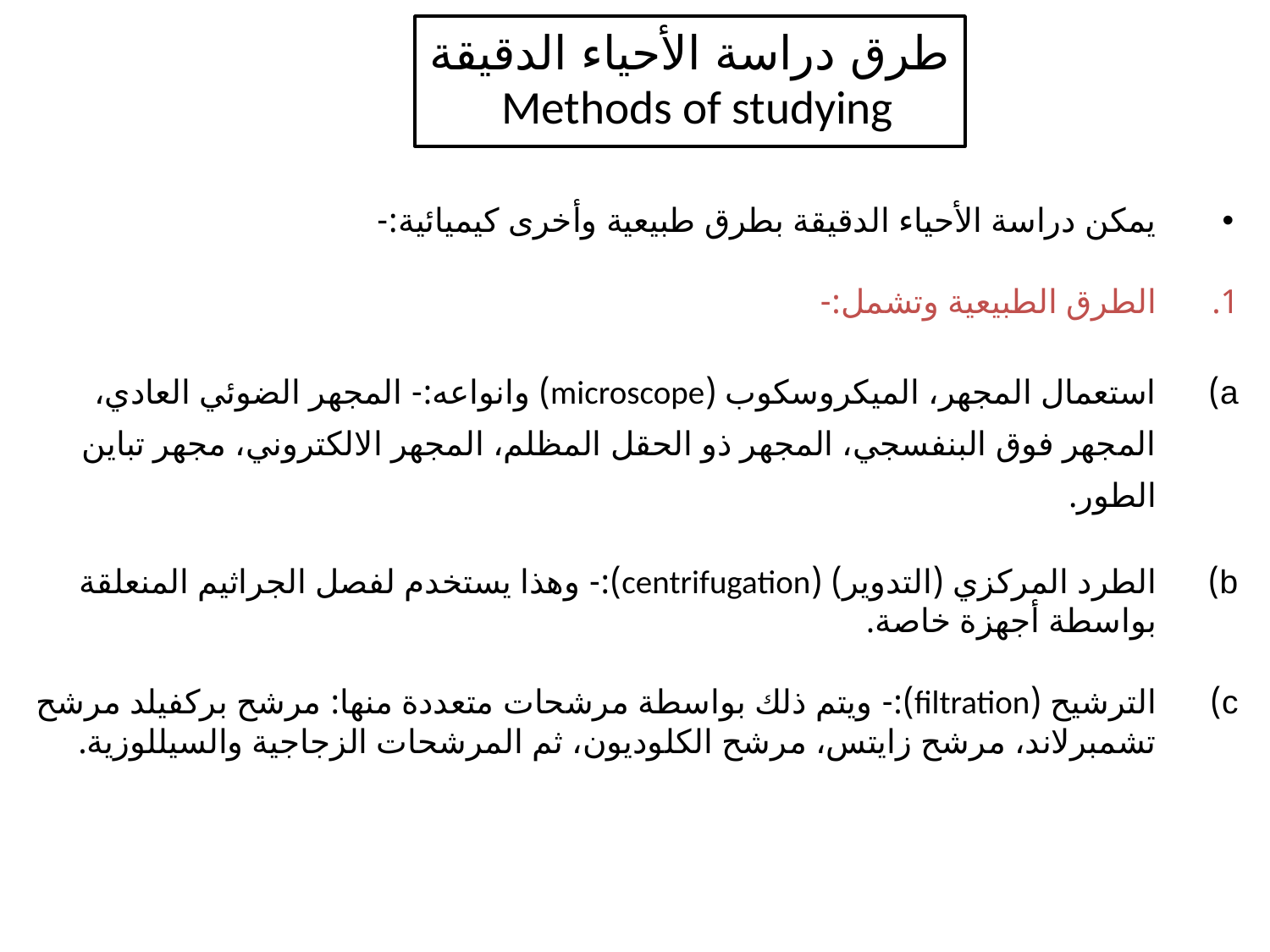

# طرق دراسة الأحياء الدقيقة Methods of studying
يمكن دراسة الأحياء الدقيقة بطرق طبيعية وأخرى كيميائية:-

الطرق الطبيعية وتشمل:-

استعمال المجهر، الميكروسكوب (microscope) وانواعه:- المجهر الضوئي العادي، المجهر فوق البنفسجي، المجهر ذو الحقل المظلم، المجهر الالكتروني، مجهر تباين الطور.

الطرد المركزي (التدوير) (centrifugation):- وهذا يستخدم لفصل الجراثيم المنعلقة بواسطة أجهزة خاصة.

الترشيح (filtration):- ويتم ذلك بواسطة مرشحات متعددة منها: مرشح بركفيلد مرشح تشمبرلاند، مرشح زايتس، مرشح الكلوديون، ثم المرشحات الزجاجية والسيللوزية.